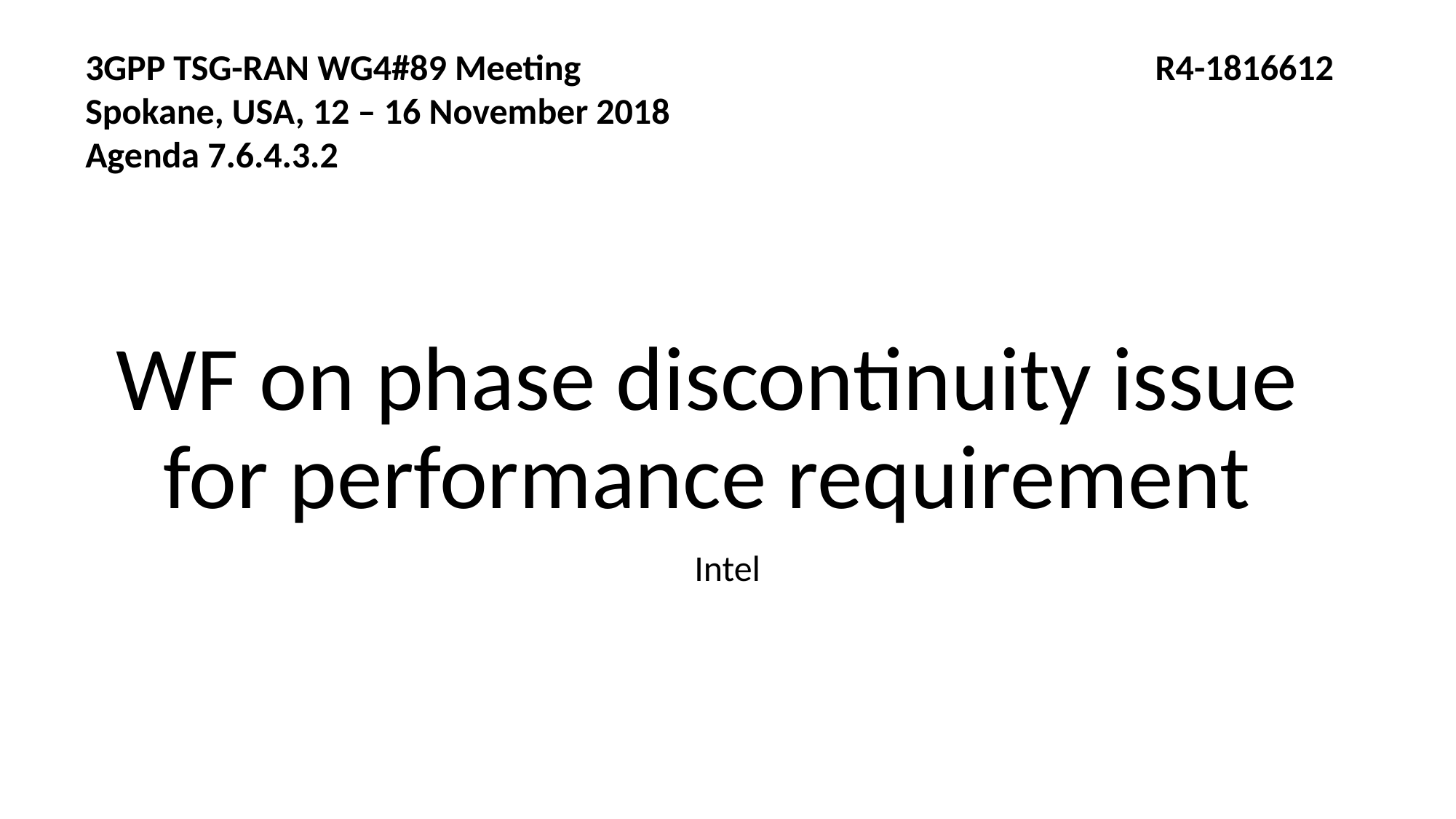

3GPP TSG-RAN WG4#89 Meeting	                                                                R4-1816612
Spokane, USA, 12 – 16 November 2018
Agenda 7.6.4.3.2
# WF on phase discontinuity issue for performance requirement
Intel